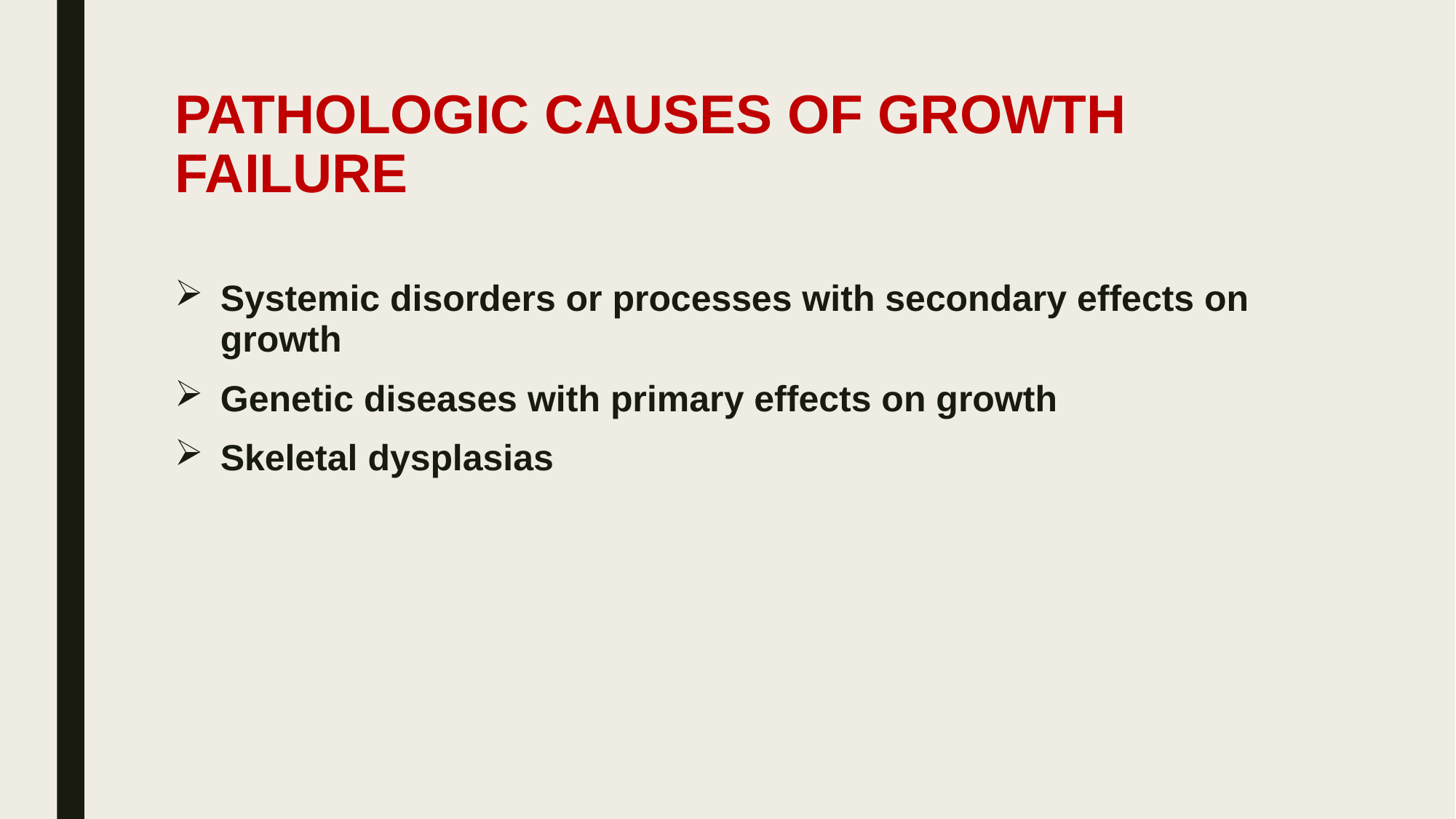

# PATHOLOGIC CAUSES OF GROWTH FAILURE
Systemic disorders or processes with secondary effects on growth
Genetic diseases with primary effects on growth
Skeletal dysplasias